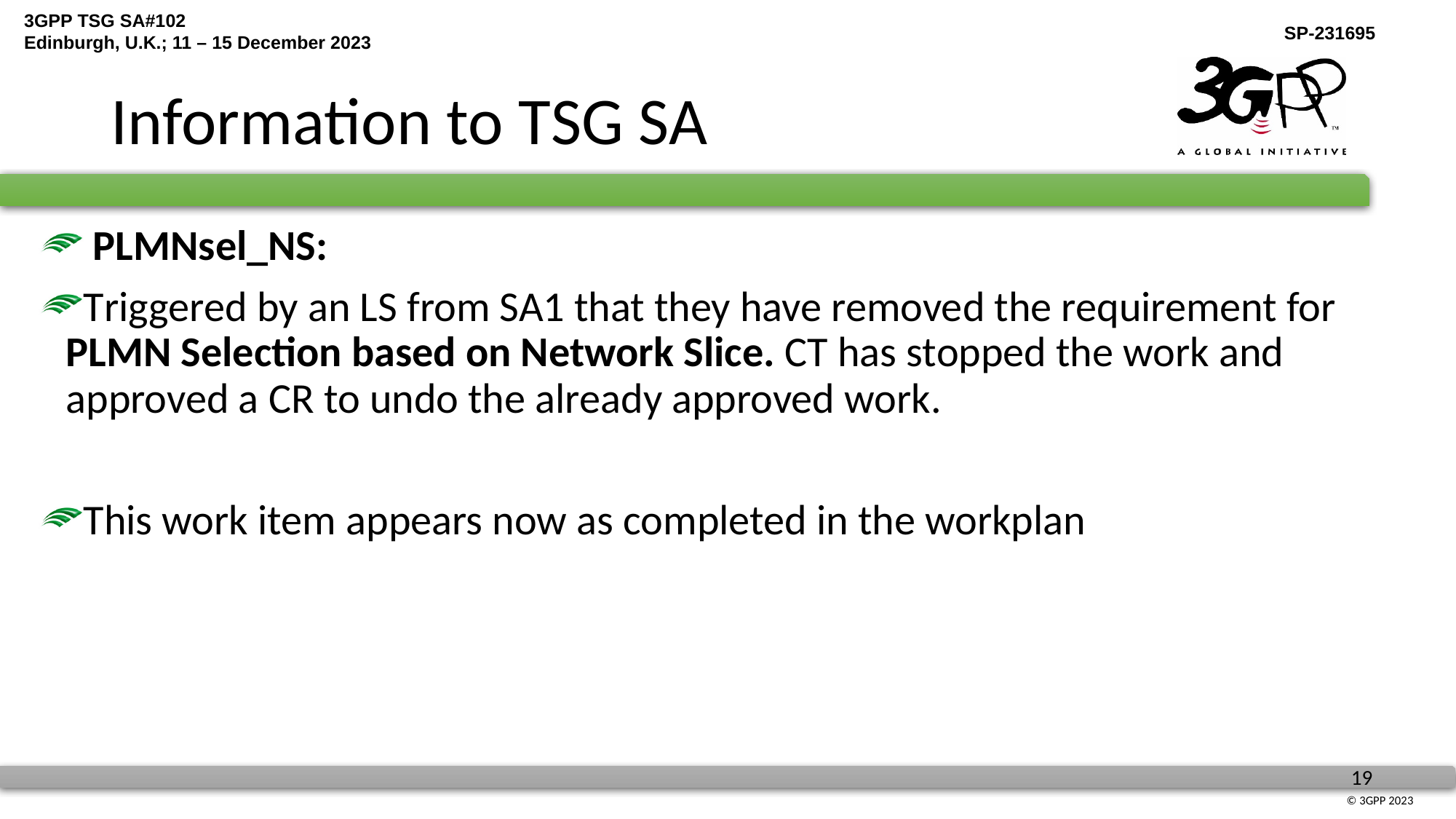

# Information to TSG SA
 PLMNsel_NS:
Triggered by an LS from SA1 that they have removed the requirement for PLMN Selection based on Network Slice. CT has stopped the work and approved a CR to undo the already approved work.

This work item appears now as completed in the workplan